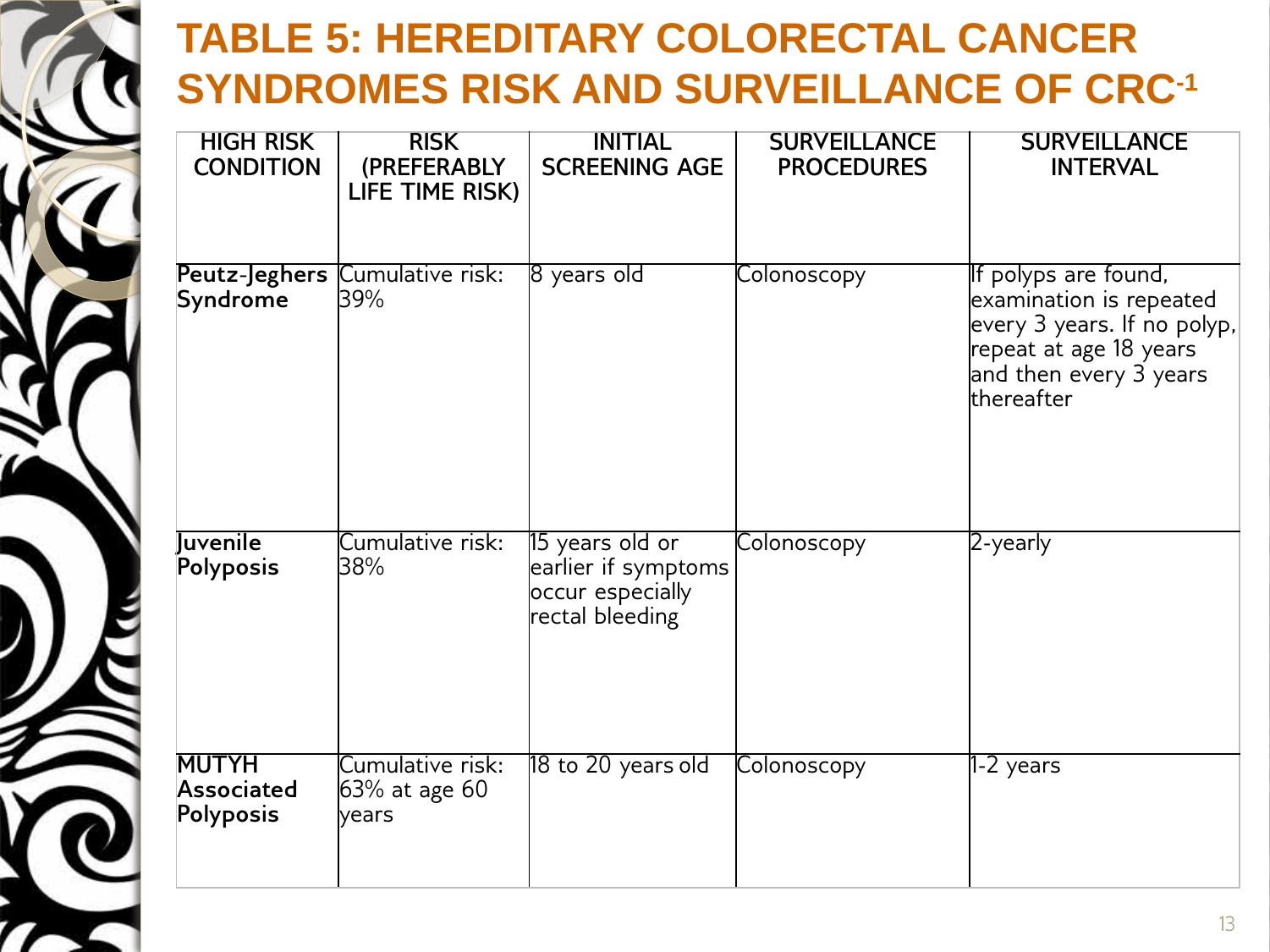

TABLE 5: HEREDITARY COLORECTAL CANCER SYNDROMES RISK AND SURVEILLANCE OF CRC-1
| HIGH RISK CONDITION | RISK (PREFERABLY LIFE TIME RISK) | INITIAL SCREENING AGE | SURVEILLANCE PROCEDURES | SURVEILLANCE INTERVAL |
| --- | --- | --- | --- | --- |
| Peutz-Jeghers Syndrome | Cumulative risk: 39% | 8 years old | Colonoscopy | If polyps are found, examination is repeated every 3 years. If no polyp, repeat at age 18 years and then every 3 years thereafter |
| Juvenile Polyposis | Cumulative risk: 38% | 15 years old or earlier if symptoms occur especially rectal bleeding | Colonoscopy | 2-yearly |
| MUTYH Associated Polyposis | Cumulative risk: 63% at age 60 years | 18 to 20 years old | Colonoscopy | 1-2 years |
13